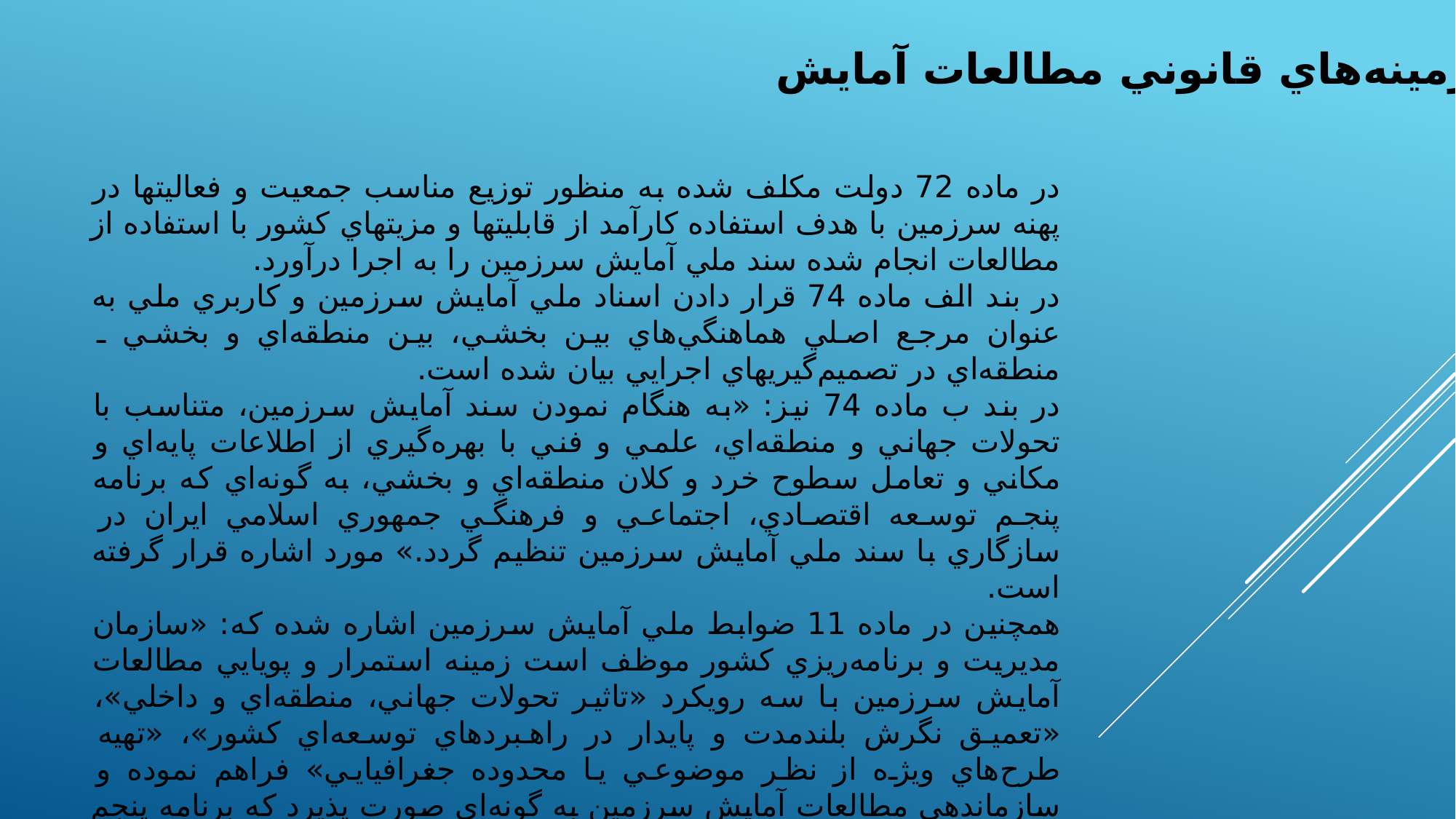

زمينه‌هاي قانوني مطالعات آمايش
در ماده 72 دولت مكلف شده به منظور توزيع مناسب جمعيت و فعاليتها در پهنه سرزمين با هدف استفاده كارآمد از قابليتها و مزيتهاي كشور با استفاده از مطالعات انجام شده سند ملي آمايش سرزمين را به اجرا درآورد.
در بند الف ماده 74 قرار دادن اسناد ملي آمايش سرزمين و كاربري ملي به عنوان مرجع اصلي هماهنگي‌هاي بين بخشي، بين منطقه‌اي و بخشي ـ منطقه‌اي در تصميم‌گيريهاي اجرايي بيان شده است.
در بند ب ماده 74 نيز: «به هنگام نمودن سند آمايش سرزمين، متناسب با تحولات جهاني و منطقه‌اي، علمي و فني با بهره‌گيري از اطلاعات پايه‌اي و مكاني و تعامل سطوح خرد و كلان منطقه‌اي و بخشي، به گونه‌اي كه برنامه پنجم توسعه اقتصادي، اجتماعي و فرهنگي جمهوري اسلامي ايران در سازگاري با سند ملي آمايش سرزمين تنظيم گردد.» مورد اشاره قرار گرفته است.
همچنين در ماده 11 ضوابط ملي آمايش سرزمين اشاره شده كه: «سازمان مديريت و برنامه‌ريزي كشور موظف است زمينه استمرار و پويايي مطالعات آمايش سرزمين با سه رويكرد «تاثير تحولات جهاني، منطقه‌اي و داخلي»، «تعميق نگرش بلندمدت و پايدار در راهبردهاي توسعه‌اي كشور»، «تهيه طرح‌هاي ويژه از نظر موضوعي يا محدوده جغرافيايي» فراهم نموده و سازماندهي مطالعات آمايش سرزمين به گونه‌اي صورت پذيرد كه برنامه پنجم و برنامه‌هاي بعدي ميان مدت توسعه كشور به طور كامل بر مبناي سند آمايش سرزمين تهيه شود.»